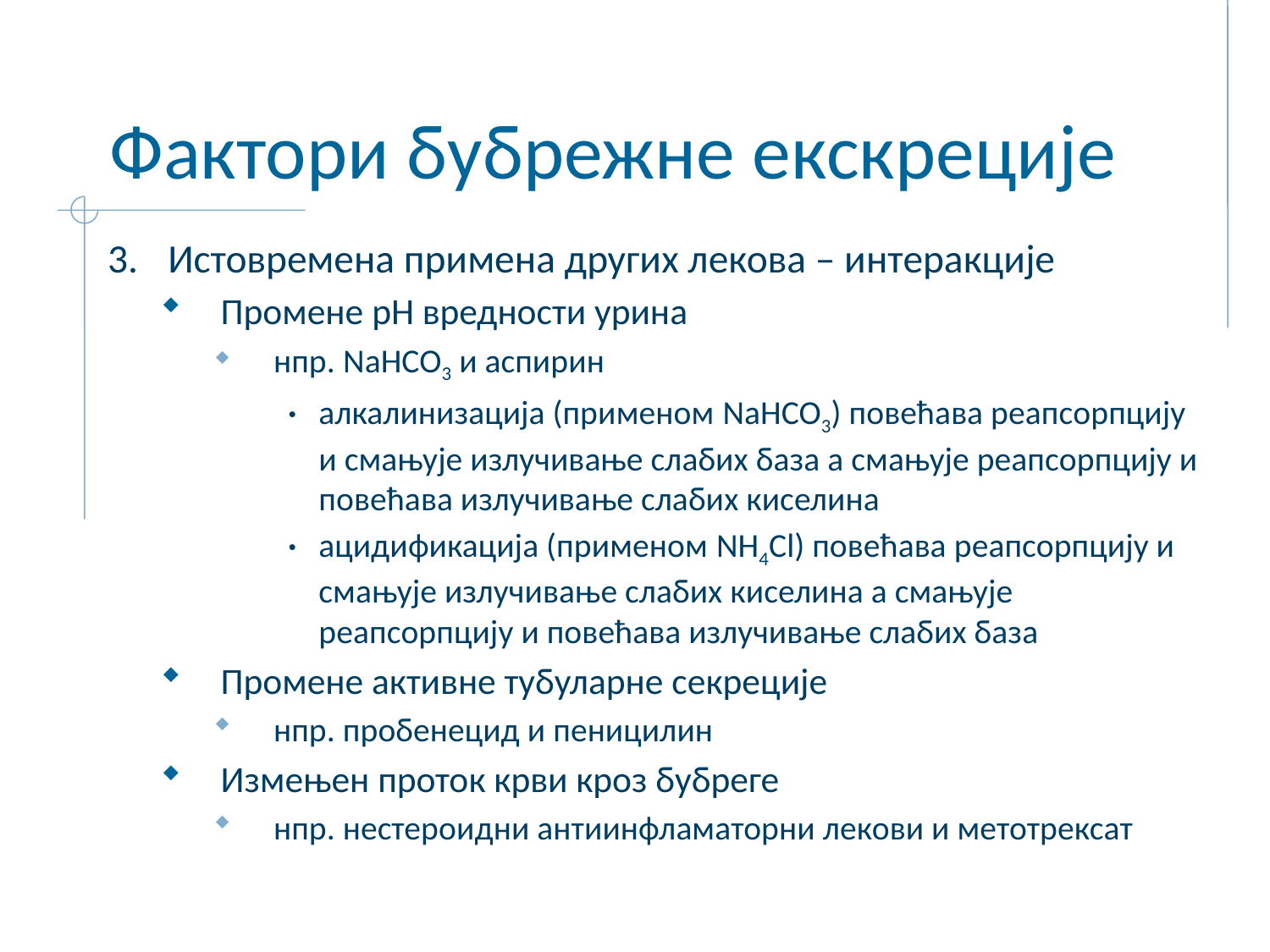

# Фактори бубрежне екскреције
Истовремена примена других лекова – интеракције
Промене pH вредности урина
нпр. NaHCO3 и аспирин
алкалинизација (применом NaHCO3) повећава реапсорпцију и смањује излучивање слабих база а смањује реапсорпцију и повећава излучивање слабих киселина
ацидификација (применом NH4Cl) повећава реапсорпцију и смањује излучивање слабих киселина а смањује реапсорпцију и повећава излучивање слабих база
Промене активне тубуларне секреције
нпр. пробенецид и пеницилин
Измењен проток крви кроз бубреге
нпр. нестероидни антиинфламаторни лекови и метотрексат